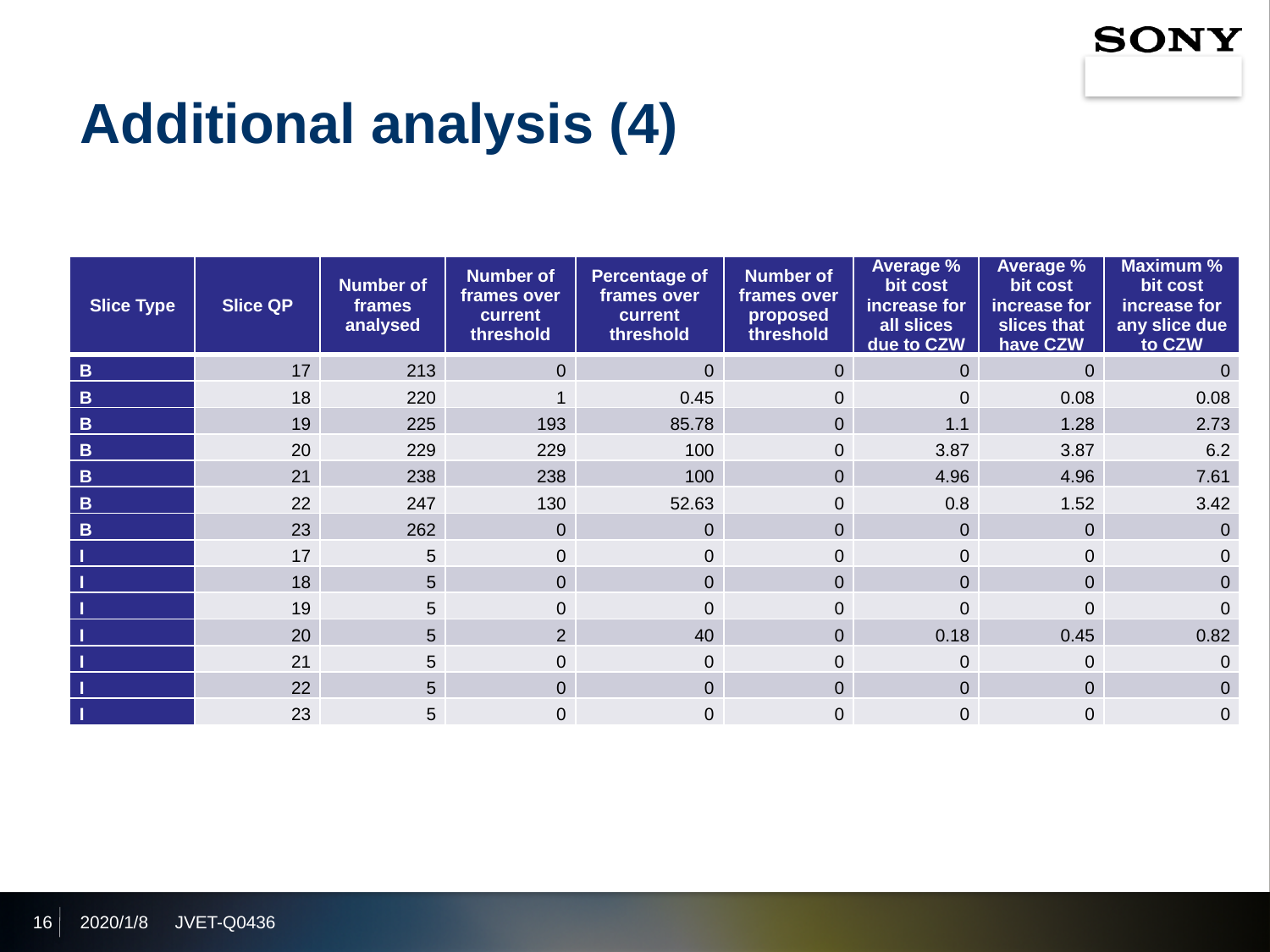

# Additional analysis (4)

| Slice Type | Slice QP | Number of frames analysed | Number of frames over current threshold | Percentage of frames over current threshold | Number of frames over proposed threshold | Average % bit cost increase for all slices due to CZW | Average % bit cost increase for slices that have CZW | Maximum % bit cost increase for any slice due to CZW |
| --- | --- | --- | --- | --- | --- | --- | --- | --- |
| B | 17 | 213 | 0 | 0 | 0 | 0 | 0 | 0 |
| B | 18 | 220 | 1 | 0.45 | 0 | 0 | 0.08 | 0.08 |
| B | 19 | 225 | 193 | 85.78 | 0 | 1.1 | 1.28 | 2.73 |
| B | 20 | 229 | 229 | 100 | 0 | 3.87 | 3.87 | 6.2 |
| B | 21 | 238 | 238 | 100 | 0 | 4.96 | 4.96 | 7.61 |
| B | 22 | 247 | 130 | 52.63 | 0 | 0.8 | 1.52 | 3.42 |
| B | 23 | 262 | 0 | 0 | 0 | 0 | 0 | 0 |
| I | 17 | 5 | 0 | 0 | 0 | 0 | 0 | 0 |
| I | 18 | 5 | 0 | 0 | 0 | 0 | 0 | 0 |
| I | 19 | 5 | 0 | 0 | 0 | 0 | 0 | 0 |
| I | 20 | 5 | 2 | 40 | 0 | 0.18 | 0.45 | 0.82 |
| I | 21 | 5 | 0 | 0 | 0 | 0 | 0 | 0 |
| I | 22 | 5 | 0 | 0 | 0 | 0 | 0 | 0 |
| I | 23 | 5 | 0 | 0 | 0 | 0 | 0 | 0 |
16
2020/1/8
JVET-Q0436